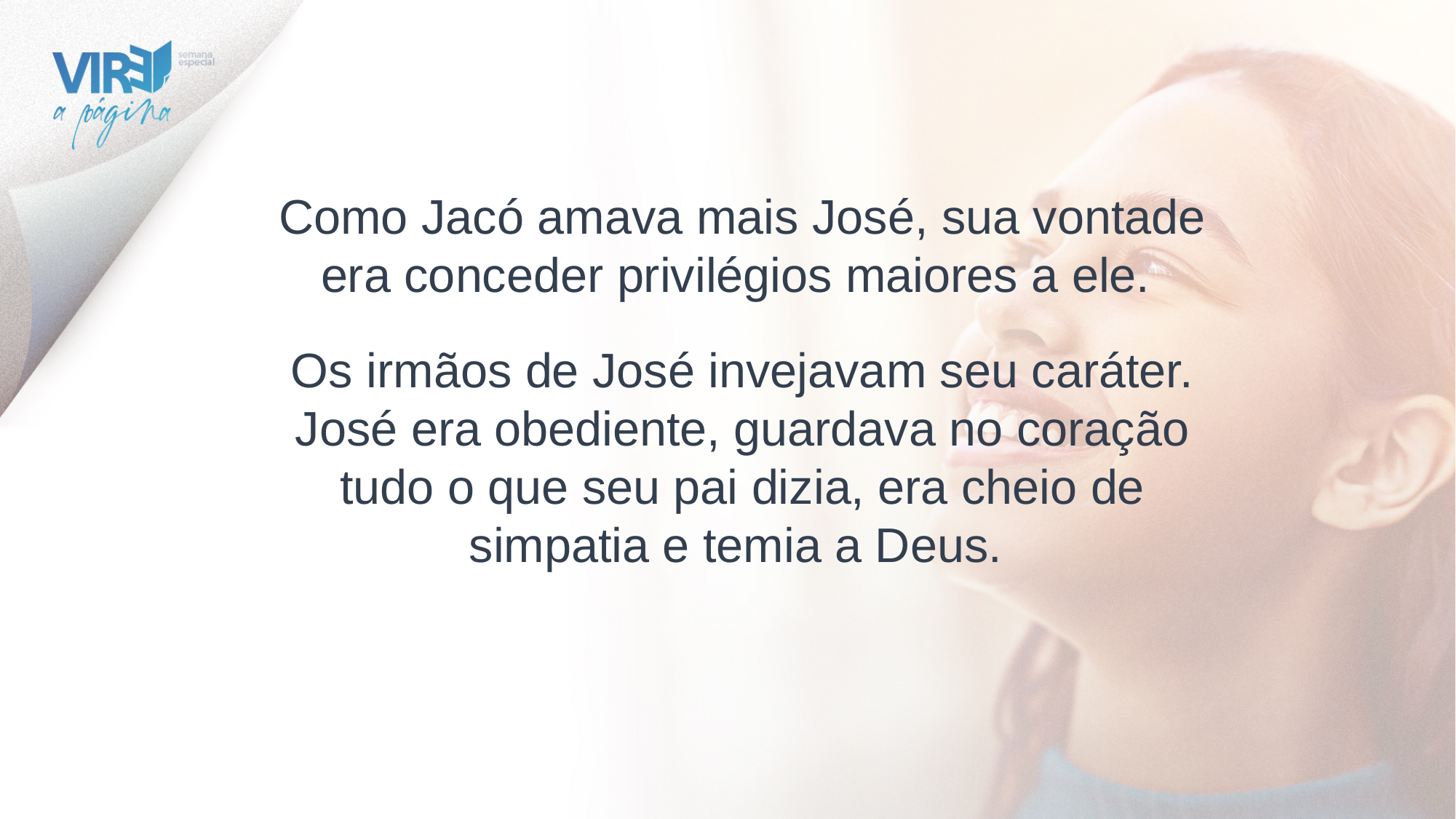

Como Jacó amava mais José, sua vontade era conceder privilégios maiores a ele.
Os irmãos de José invejavam seu caráter. José era obediente, guardava no coração tudo o que seu pai dizia, era cheio de simpatia e temia a Deus.